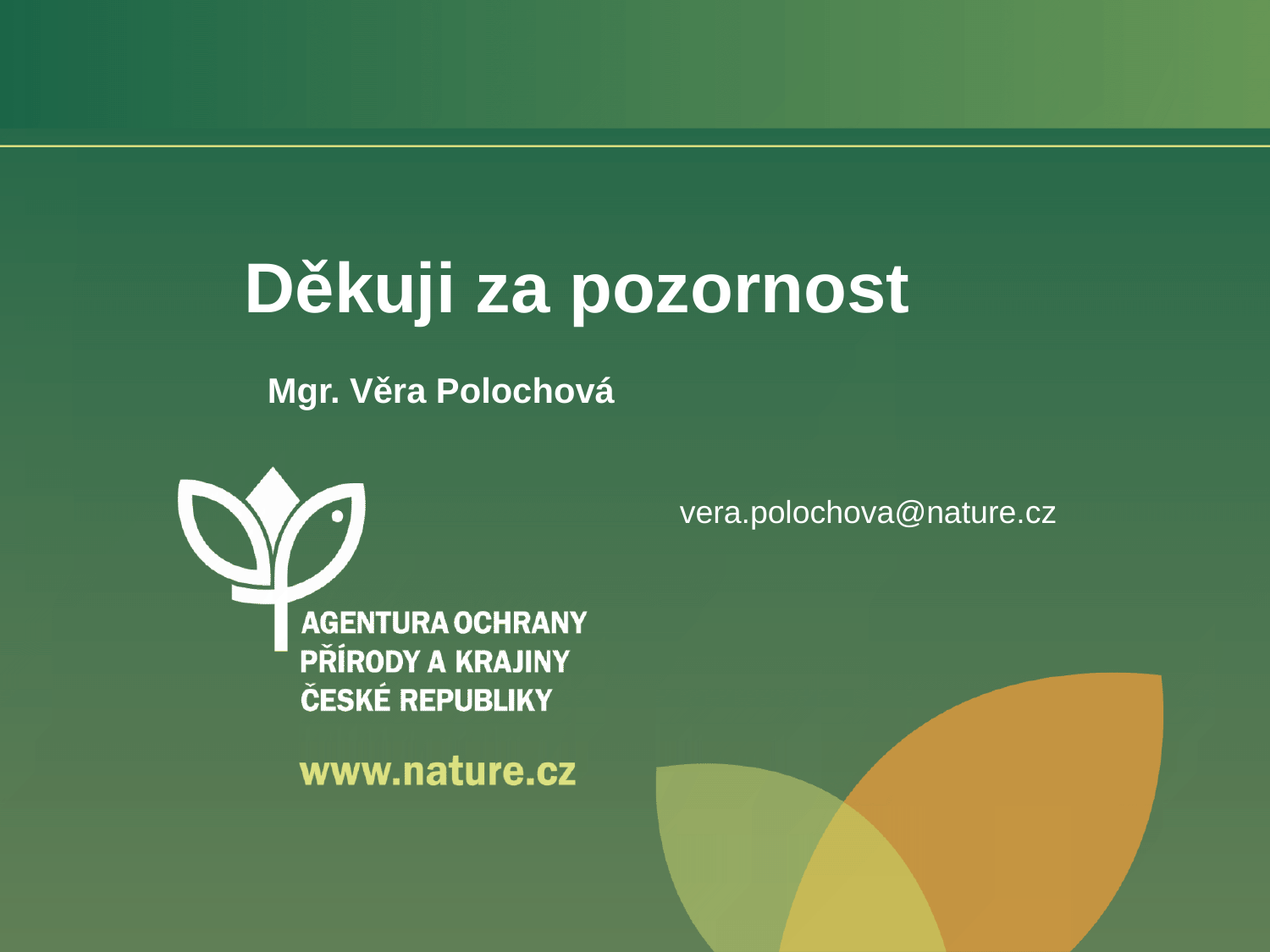

Děkuji za pozornost
Mgr. Věra Polochová
vera.polochova@nature.cz